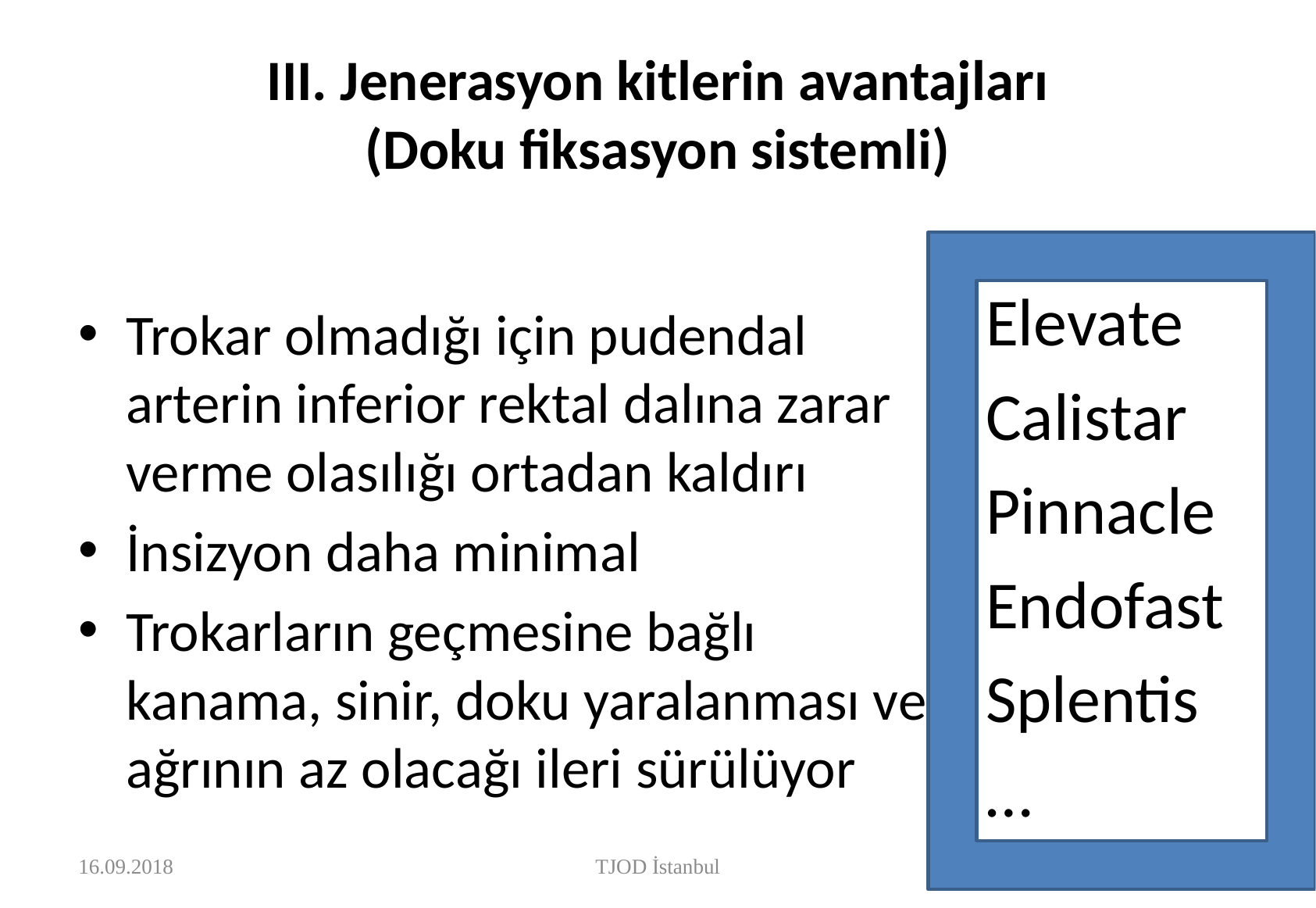

# III. Jenerasyon kitlerin avantajları (Doku fiksasyon sistemli)

Trokar olmadığı için pudendal arterin inferior rektal dalına zarar verme olasılığı ortadan kaldırı
İnsizyon daha minimal
Trokarların geçmesine bağlı kanama, sinir, doku yaralanması ve ağrının az olacağı ileri sürülüyor

Elevate
Calistar
Pinnacle
Endofast
Splentis
…

16.09.2018
TJOD İstanbul
7